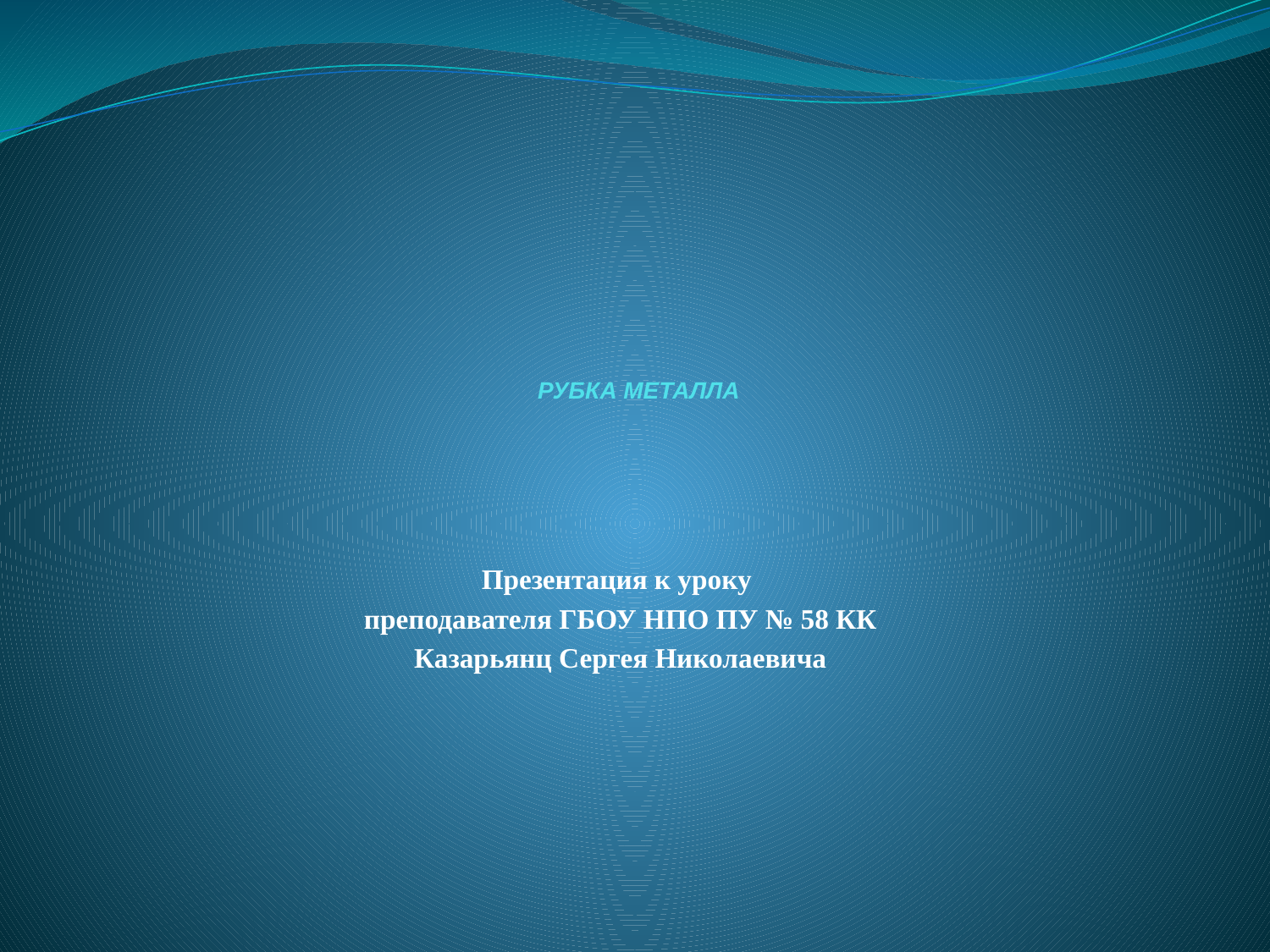

# РУБКА МЕТАЛЛА
Презентация к уроку
преподавателя ГБОУ НПО ПУ № 58 КК
Казарьянц Сергея Николаевича